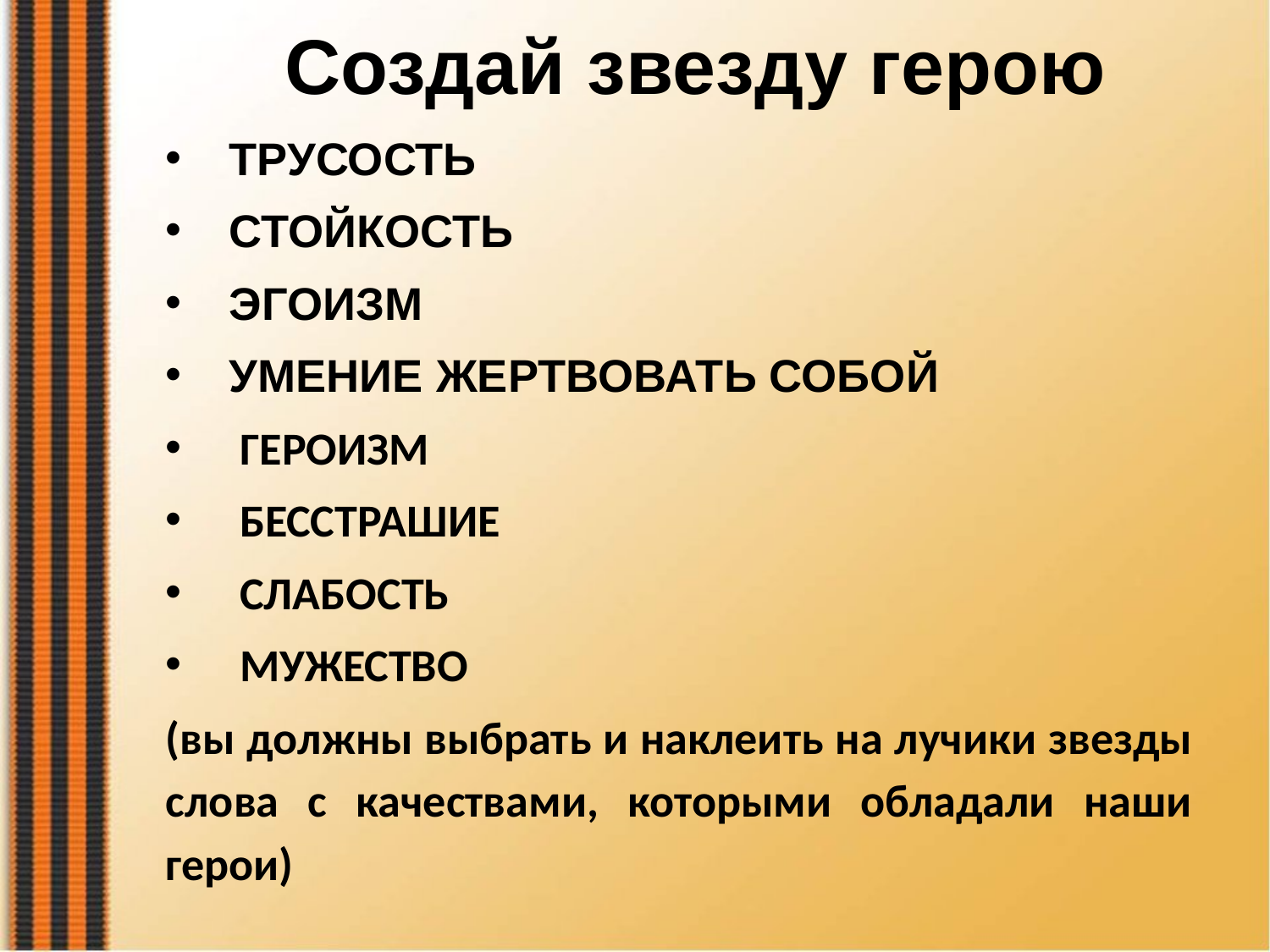

# Создай звезду герою
ТРУСОСТЬ
СТОЙКОСТЬ
ЭГОИЗМ
УМЕНИЕ ЖЕРТВОВАТЬ СОБОЙ
 ГЕРОИЗМ
 БЕССТРАШИЕ
 СЛАБОСТЬ
 МУЖЕСТВО
(вы должны выбрать и наклеить на лучики звезды слова с качествами, которыми обладали наши герои)